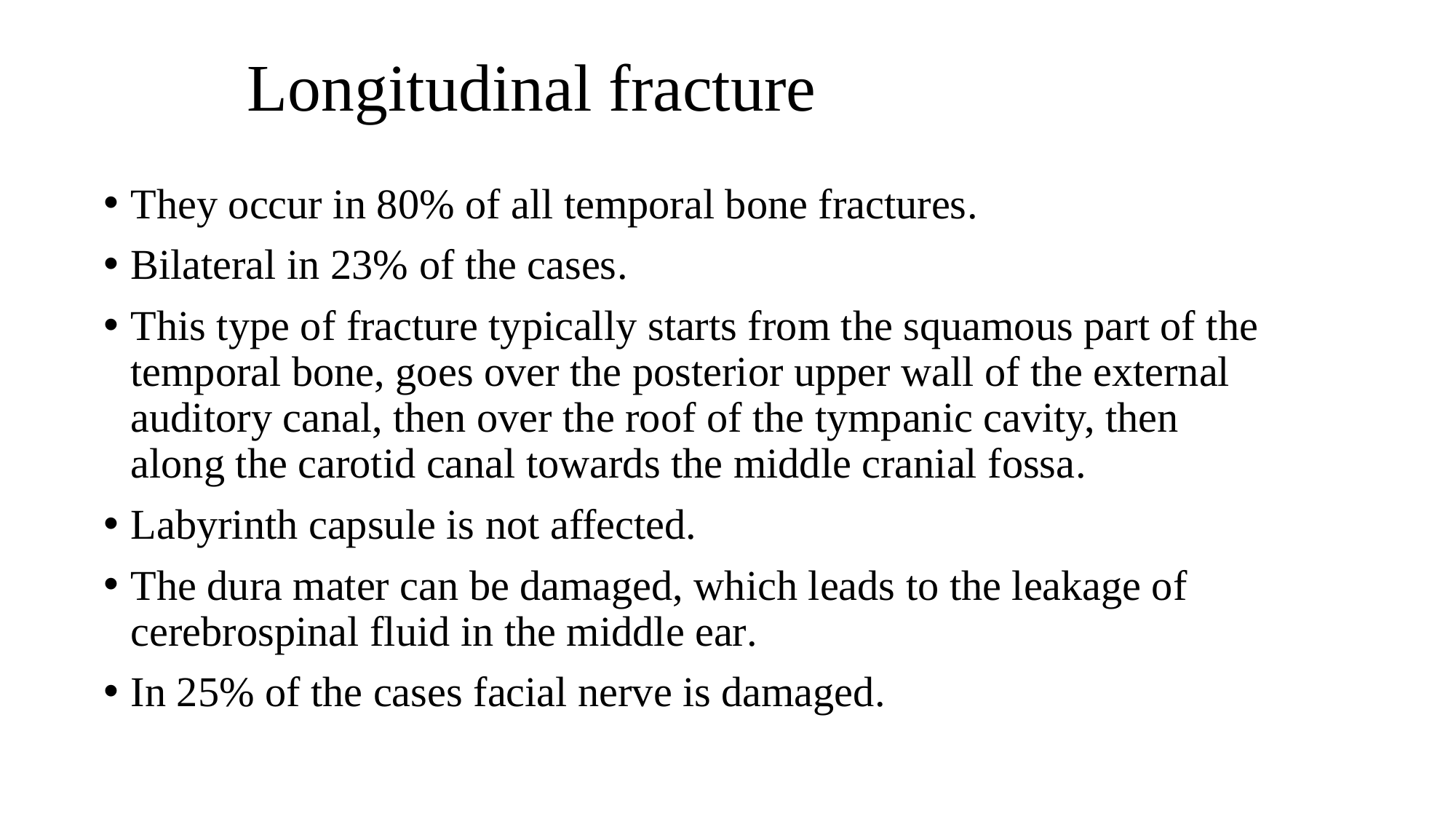

# Longitudinal fracture
They occur in 80% of all temporal bone fractures.
Bilateral in 23% of the cases.
This type of fracture typically starts from the squamous part of the temporal bone, goes over the posterior upper wall of the external auditory canal, then over the roof of the tympanic cavity, then along the carotid canal towards the middle cranial fossa.
Labyrinth capsule is not affected.
The dura mater can be damaged, which leads to the leakage of cerebrospinal fluid in the middle ear.
In 25% of the cases facial nerve is damaged.